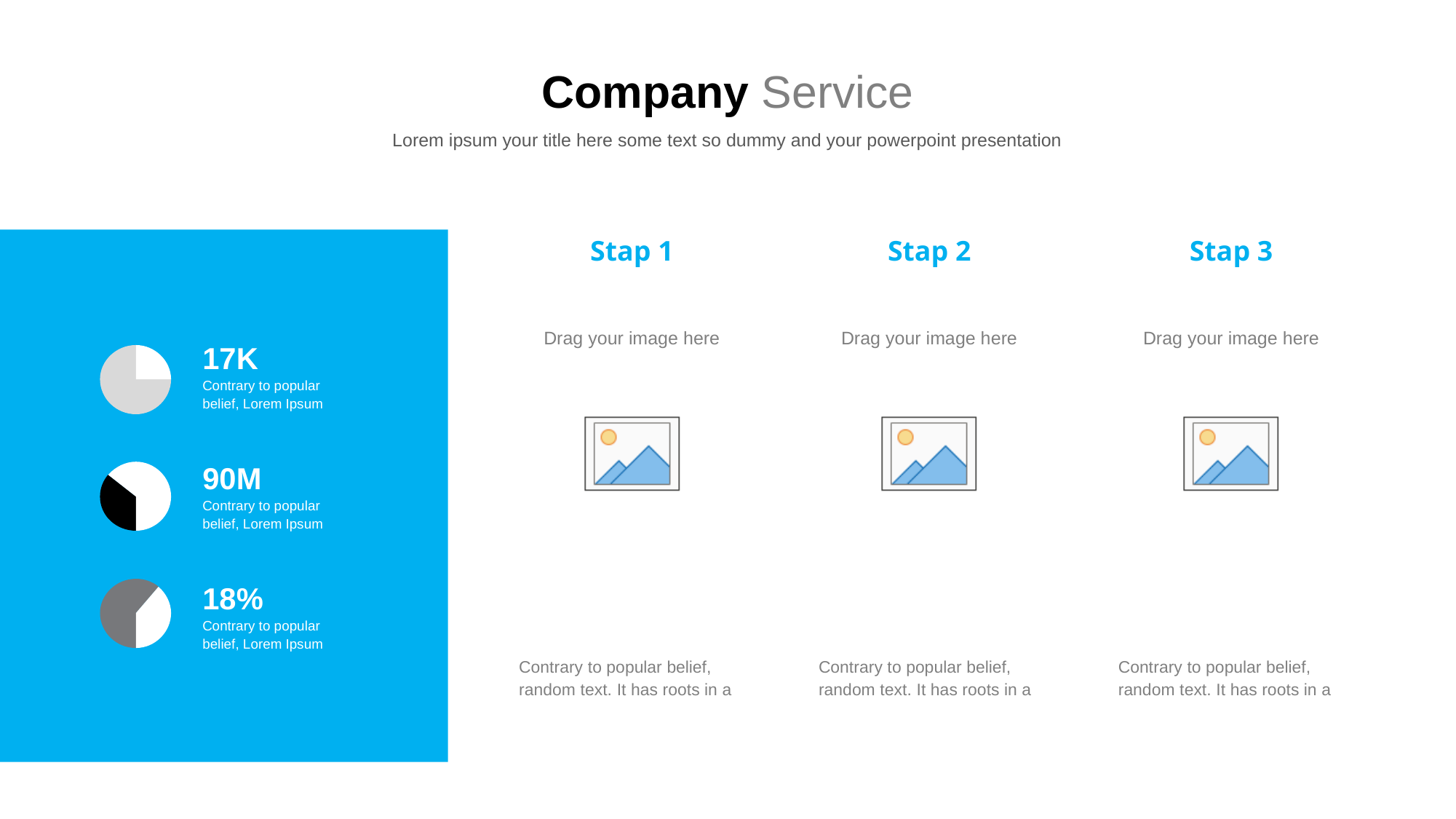

# Company Service
Lorem ipsum your title here some text so dummy and your powerpoint presentation
Stap 1
Stap 2
Stap 3

17K
Contrary to popular belief, Lorem Ipsum

90M
Contrary to popular belief, Lorem Ipsum

18%
Contrary to popular belief, Lorem Ipsum

Contrary to popular belief, random text. It has roots in a
Contrary to popular belief, random text. It has roots in a
Contrary to popular belief, random text. It has roots in a